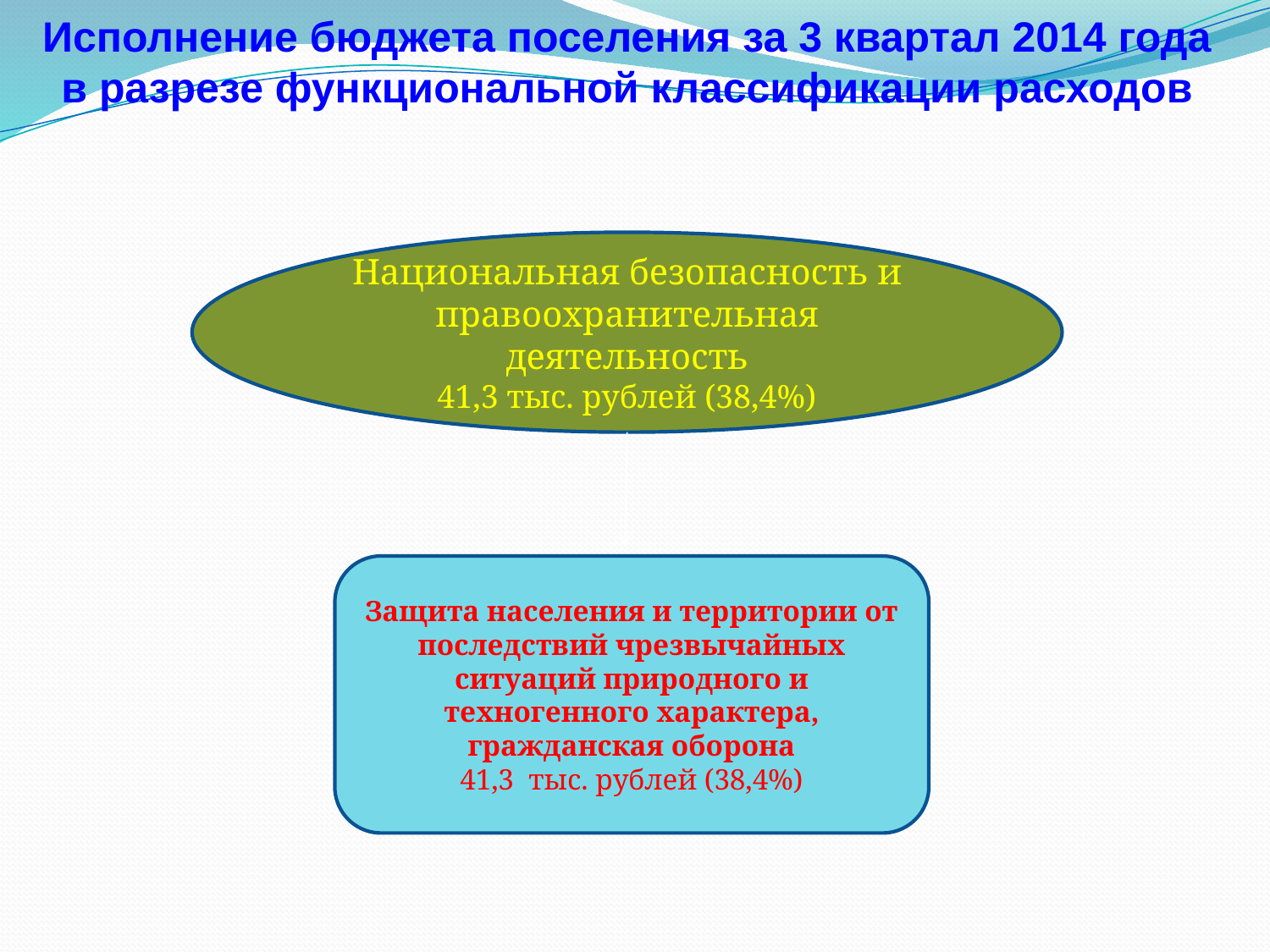

Исполнение бюджета поселения за 3 квартал 2014 года в разрезе функциональной классификации расходов
Национальная безопасность и правоохранительная деятельность
41,3 тыс. рублей (38,4%)
Защита населения и территории от последствий чрезвычайных ситуаций природного и техногенного характера, гражданская оборона
41,3  тыс. рублей (38,4%)